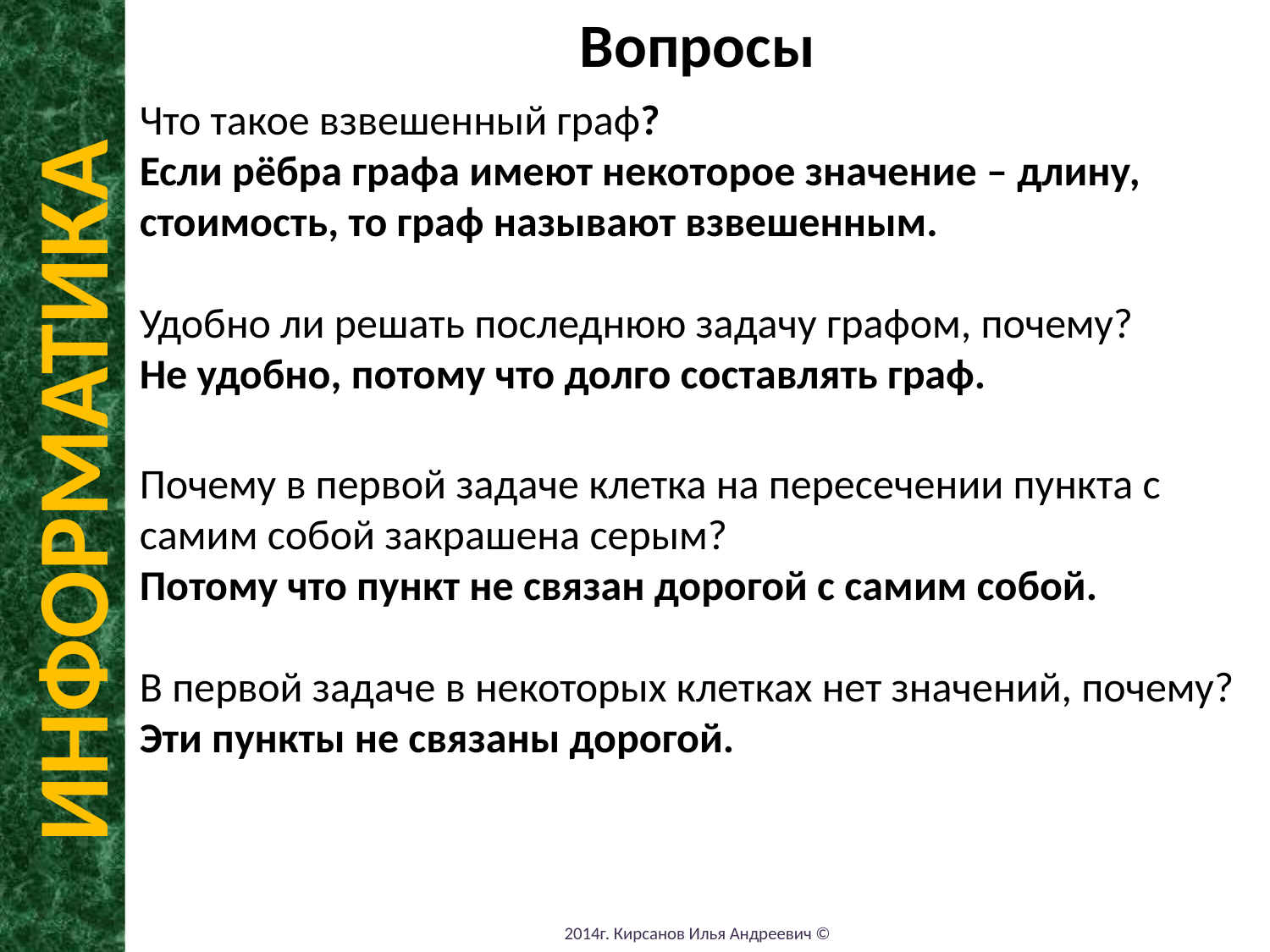

Вопросы

Что такое взвешенный граф?
Если рёбра графа имеют некоторое значение – длину, стоимость, то граф называют взвешенным.

Удобно ли решать последнюю задачу графом, почему?
Не удобно, потому что долго составлять граф.

Почему в первой задаче клетка на пересечении пункта с самим собой закрашена серым?
Потому что пункт не связан дорогой с самим собой.

В первой задаче в некоторых клетках нет значений, почему?
Эти пункты не связаны дорогой.

ИНФОРМАТИКА
2014г. Кирсанов Илья Андреевич ©